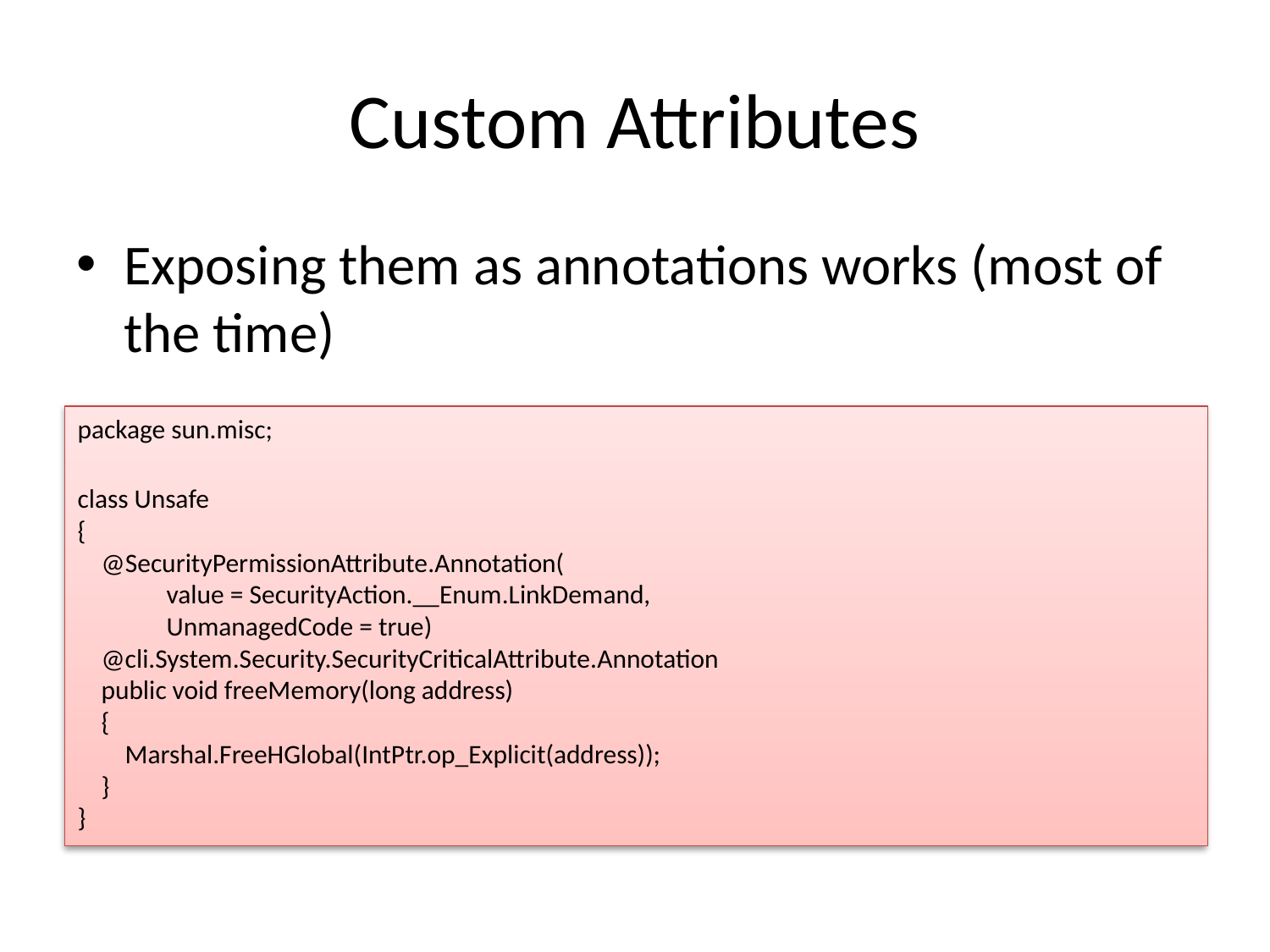

# Custom Attributes
Exposing them as annotations works (most of the time)
package sun.misc;

class Unsafe
{
    @SecurityPermissionAttribute.Annotation(
               value = SecurityAction.__Enum.LinkDemand,
               UnmanagedCode = true)
    @cli.System.Security.SecurityCriticalAttribute.Annotation
    public void freeMemory(long address)
    {
        Marshal.FreeHGlobal(IntPtr.op_Explicit(address));
    }
}